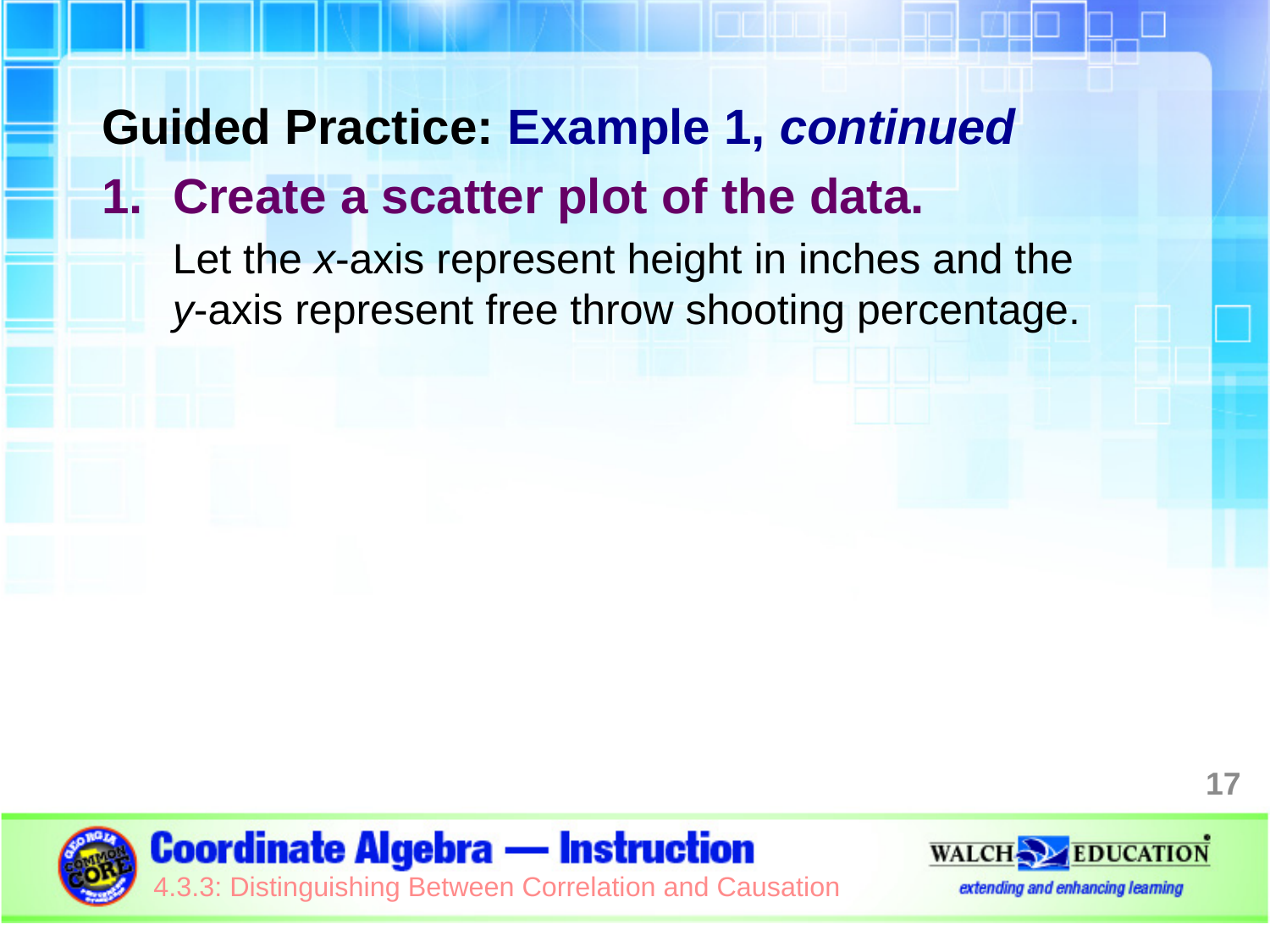

Guided Practice: Example 1, continued
Create a scatter plot of the data.
Let the x-axis represent height in inches and the
y-axis represent free throw shooting percentage.

17
4.3.3: Distinguishing Between Correlation and Causation